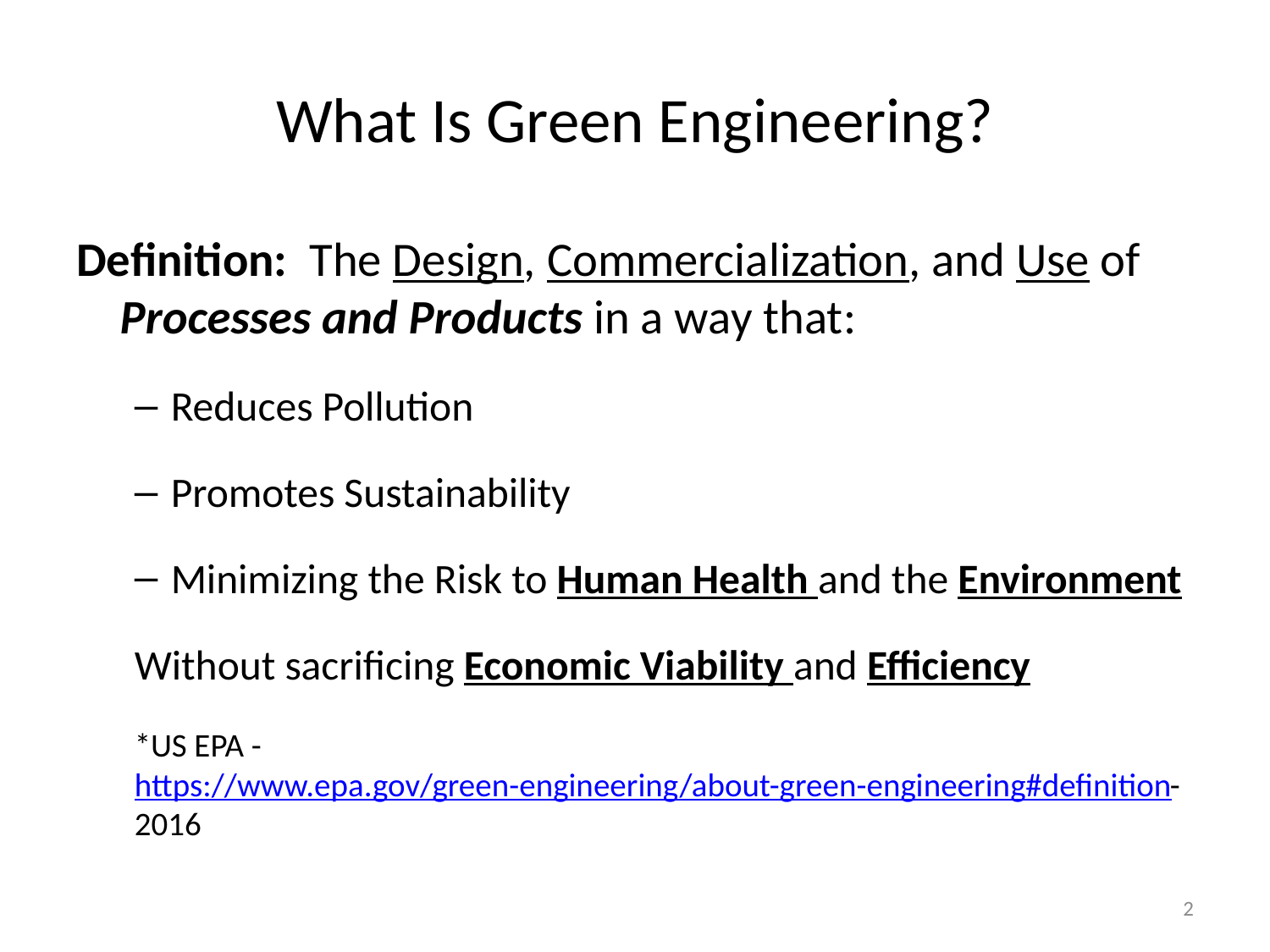

# What Is Green Engineering?
Definition:  The Design, Commercialization, and Use of Processes and Products in a way that:
Reduces Pollution
Promotes Sustainability
Minimizing the Risk to Human Health and the Environment
Without sacrificing Economic Viability and Efficiency
*US EPA - https://www.epa.gov/green-engineering/about-green-engineering#definition - 2016
2